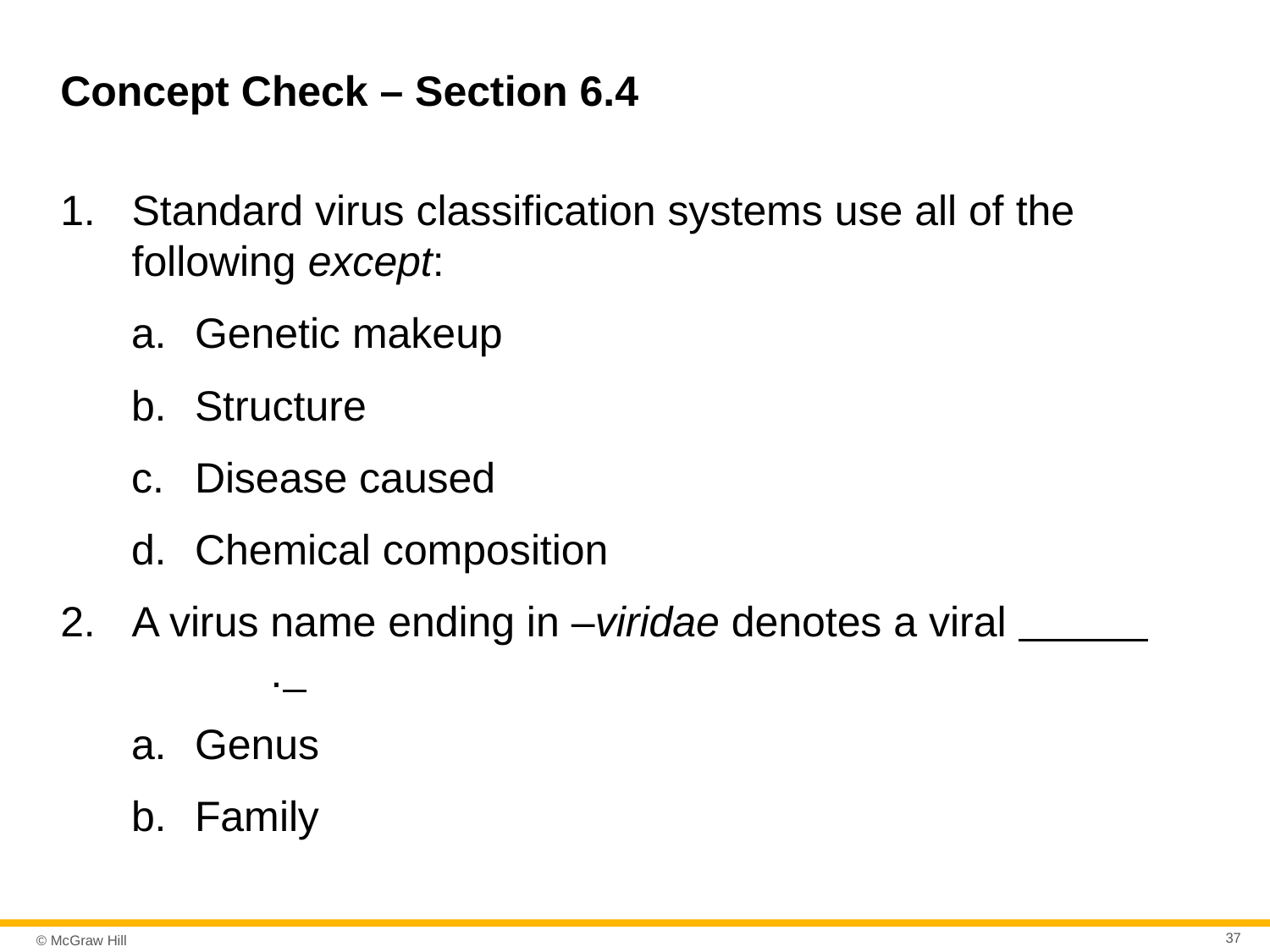

# Concept Check – Section 6.4
Standard virus classification systems use all of the following except:
Genetic makeup
Structure
Disease caused
Chemical composition
A virus name ending in –viridae denotes a viral  Blank 	 .
Genus
Family